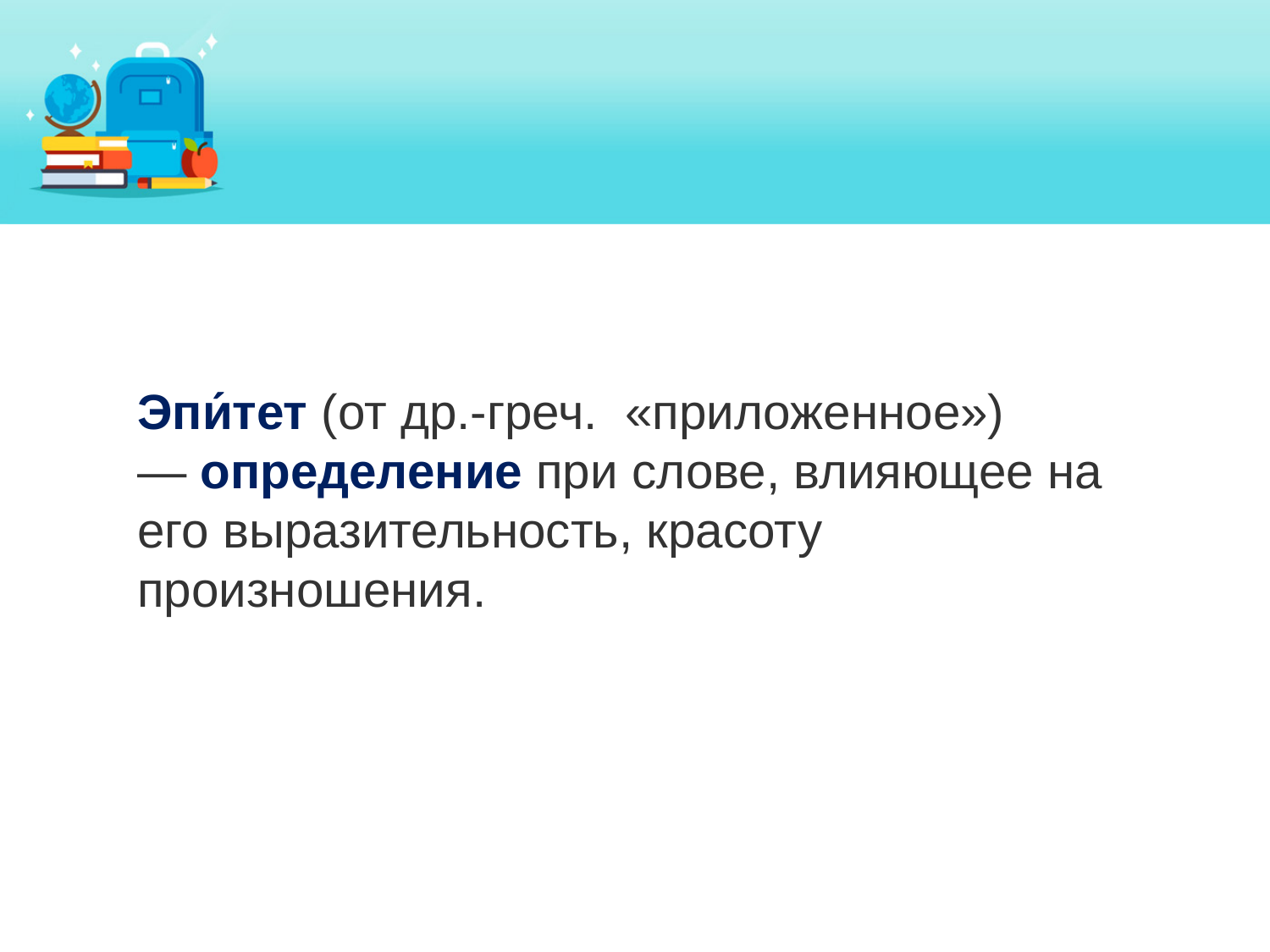

Эпи́тет (от др.-греч.  «приложенное») — определение при слове, влияющее на его выразительность, красоту произношения.